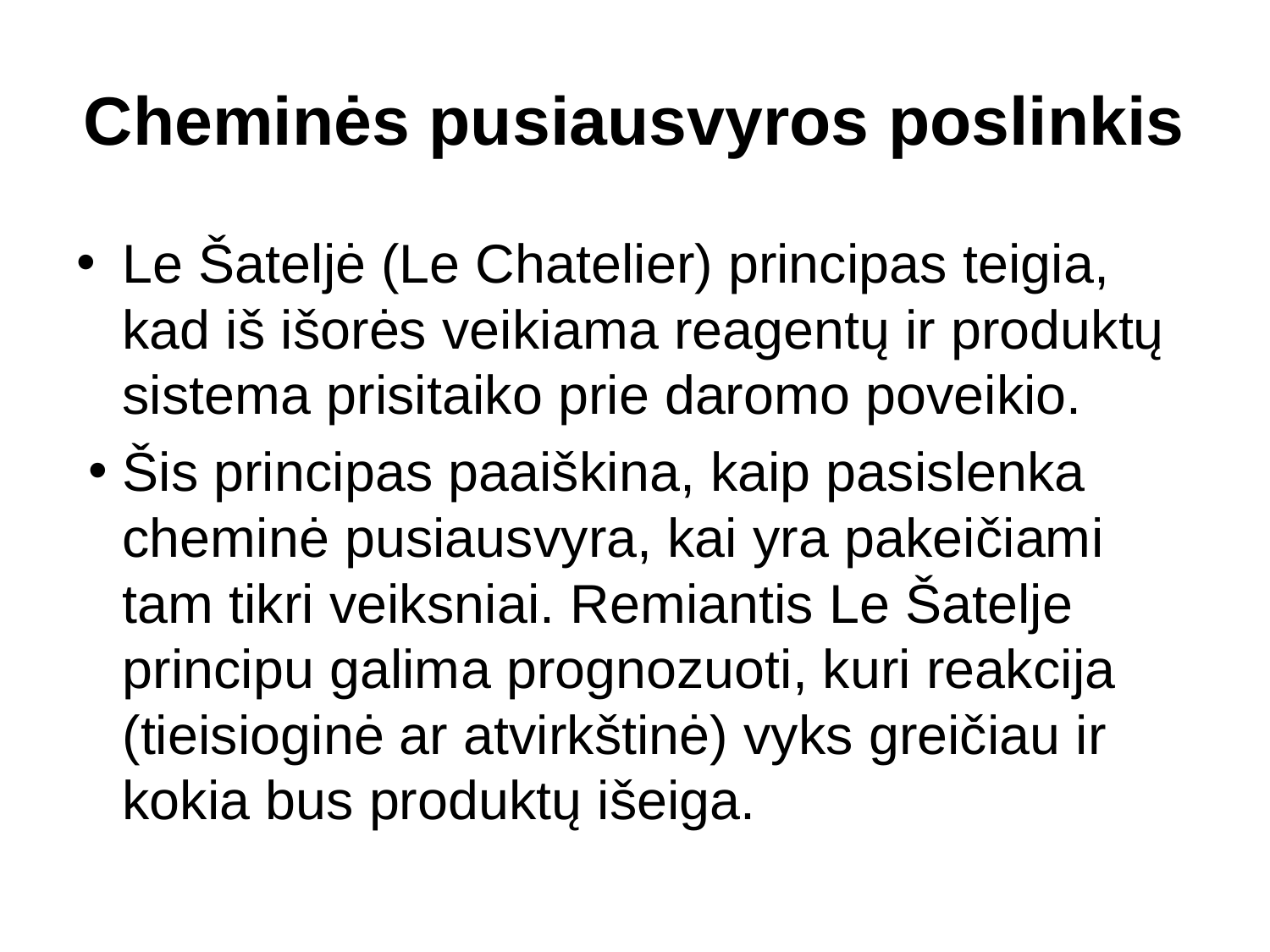

# Cheminės pusiausvyros poslinkis
Le Šateljė (Le Chatelier) principas teigia, kad iš išorės veikiama reagentų ir produktų sistema prisitaiko prie daromo poveikio.
Šis principas paaiškina, kaip pasislenka cheminė pusiausvyra, kai yra pakeičiami tam tikri veiksniai. Remiantis Le Šatelje principu galima prognozuoti, kuri reakcija (tieisioginė ar atvirkštinė) vyks greičiau ir kokia bus produktų išeiga.